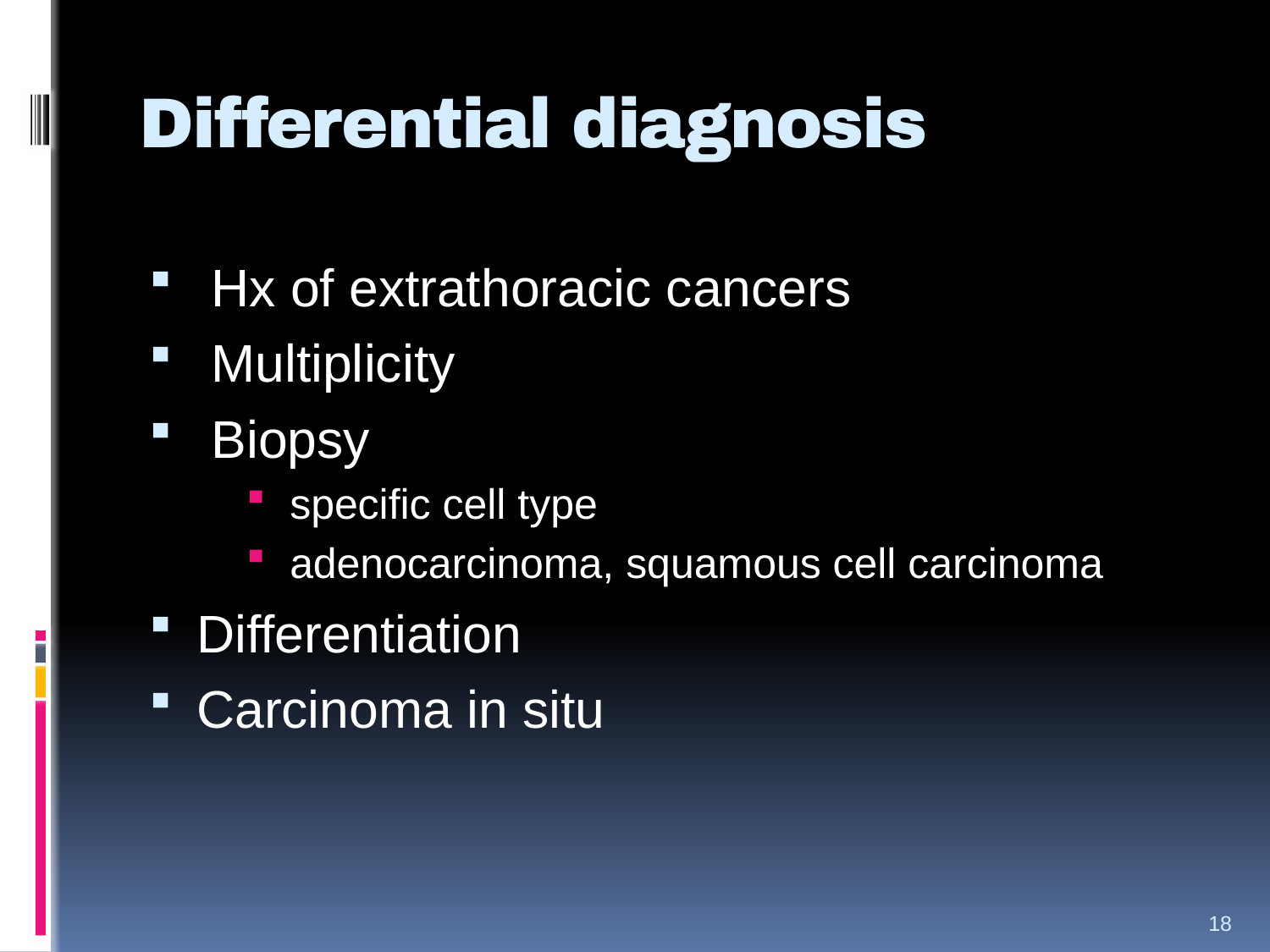

# Differential diagnosis
 Hx of extrathoracic cancers
 Multiplicity
 Biopsy
 specific cell type
 adenocarcinoma, squamous cell carcinoma
Differentiation
Carcinoma in situ

18